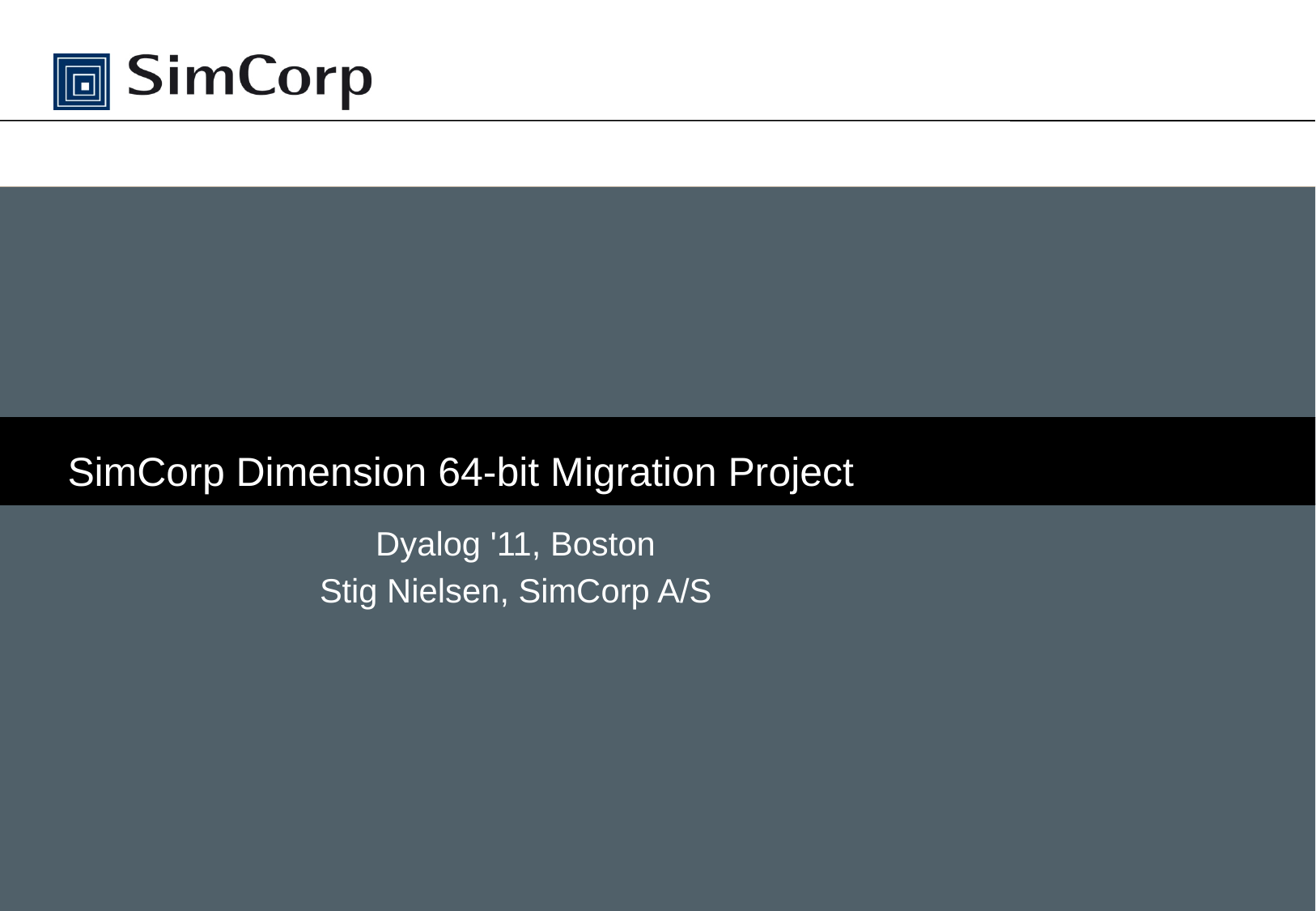

# SimCorp Dimension 64-bit Migration Project
Dyalog '11, Boston
Stig Nielsen, SimCorp A/S